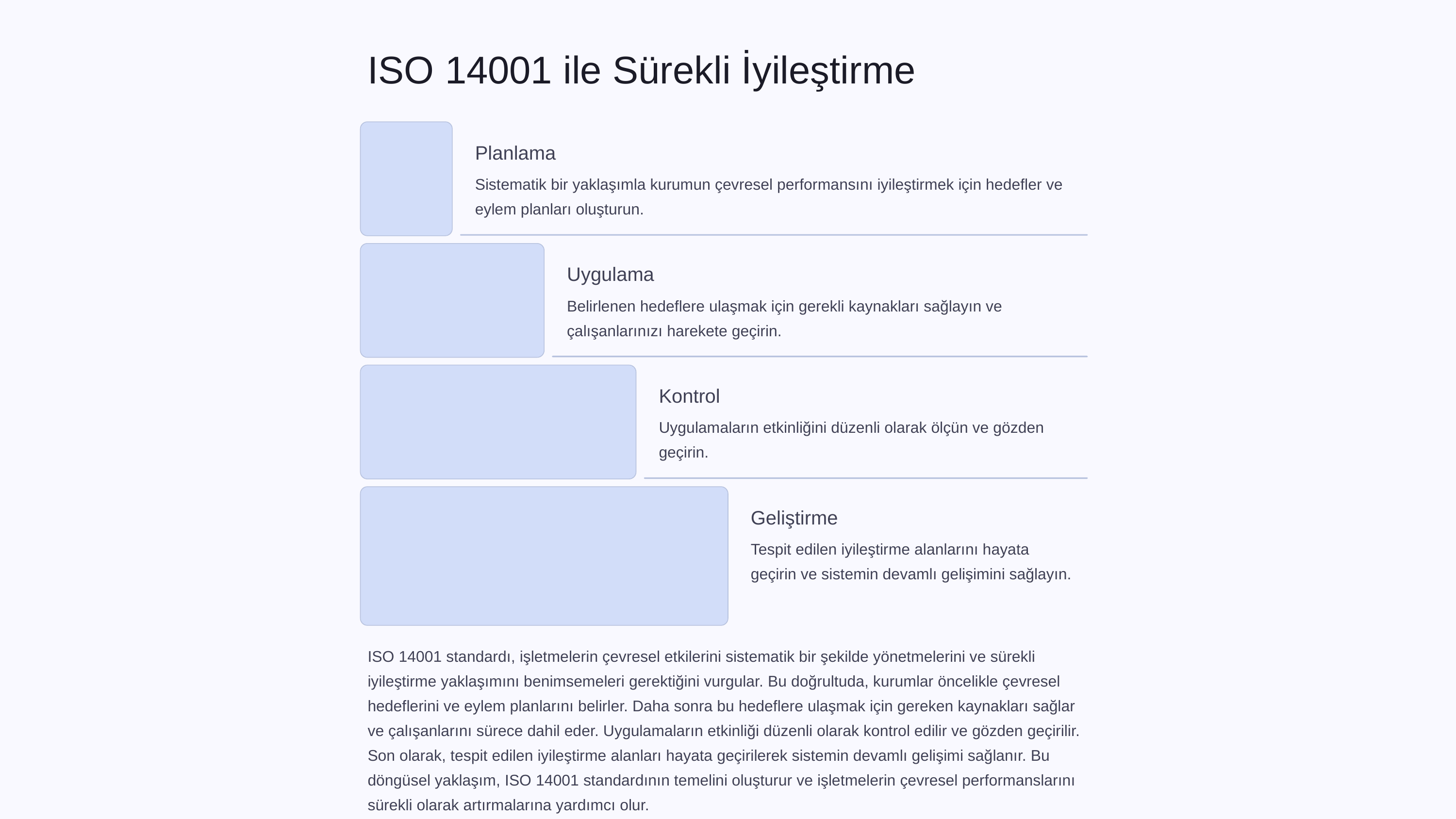

ISO 14001 ile Sürekli İyileştirme

Planlama
Sistematik bir yaklaşımla kurumun çevresel performansını iyileştirmek için hedefler ve eylem planları oluşturun.

Uygulama
Belirlenen hedeflere ulaşmak için gerekli kaynakları sağlayın ve çalışanlarınızı harekete geçirin.

Kontrol
Uygulamaların etkinliğini düzenli olarak ölçün ve gözden geçirin.

Geliştirme
Tespit edilen iyileştirme alanlarını hayata geçirin ve sistemin devamlı gelişimini sağlayın.
ISO 14001 standardı, işletmelerin çevresel etkilerini sistematik bir şekilde yönetmelerini ve sürekli iyileştirme yaklaşımını benimsemeleri gerektiğini vurgular. Bu doğrultuda, kurumlar öncelikle çevresel hedeflerini ve eylem planlarını belirler. Daha sonra bu hedeflere ulaşmak için gereken kaynakları sağlar ve çalışanlarını sürece dahil eder. Uygulamaların etkinliği düzenli olarak kontrol edilir ve gözden geçirilir. Son olarak, tespit edilen iyileştirme alanları hayata geçirilerek sistemin devamlı gelişimi sağlanır. Bu döngüsel yaklaşım, ISO 14001 standardının temelini oluşturur ve işletmelerin çevresel performanslarını sürekli olarak artırmalarına yardımcı olur.
İyileştirme çalışmaları, işletmelerin çevresel ayak izlerini azaltmalarına, enerji ve kaynak tasarrufları sağlamalarına, maliyet avantajı yaratmalarına ve paydaşların güvenini kazanmalarına katkı sunar. Bu sayede kurumlar, hem çevre hem de finansal açıdan sürdürülebilir bir gelişim elde ederler.